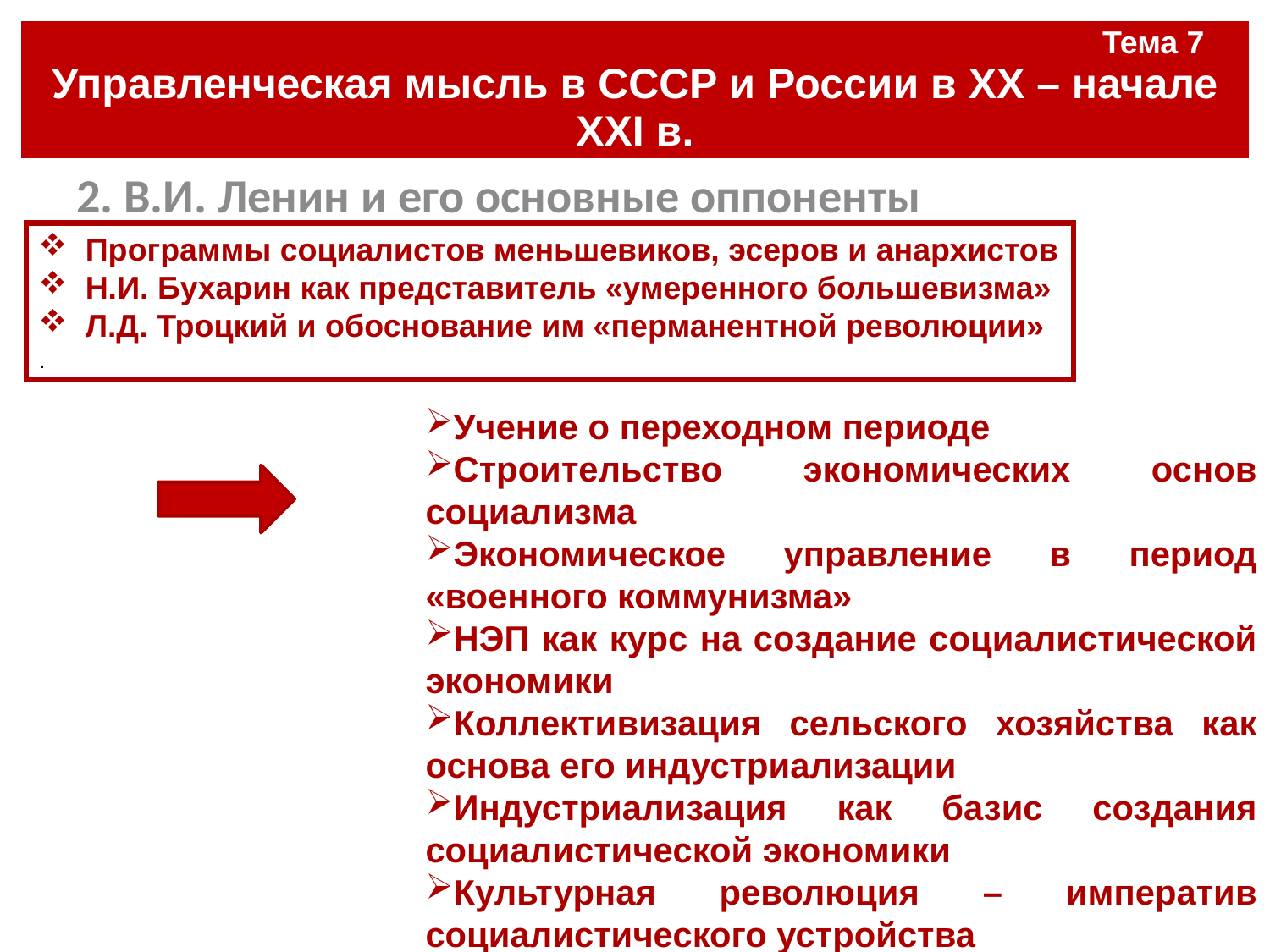

| Тема 7 Управленческая мысль в СССР и России в ХХ – начале ХХI в. |
| --- |
2. В.И. Ленин и его основные оппоненты

#
  Программы социалистов меньшевиков, эсеров и анархистов
  Н.И. Бухарин как представитель «умеренного большевизма»
  Л.Д. Троцкий и обоснование им «перманентной революции»
.

Учение о переходном периоде
Строительство экономических основ социализма
Экономическое управление в период «военного коммунизма»
НЭП как курс на создание социалистической экономики
Коллективизация сельского хозяйства как основа его индустриализации
Индустриализация как базис создания социалистической экономики
Культурная революция – императив социалистического устройства